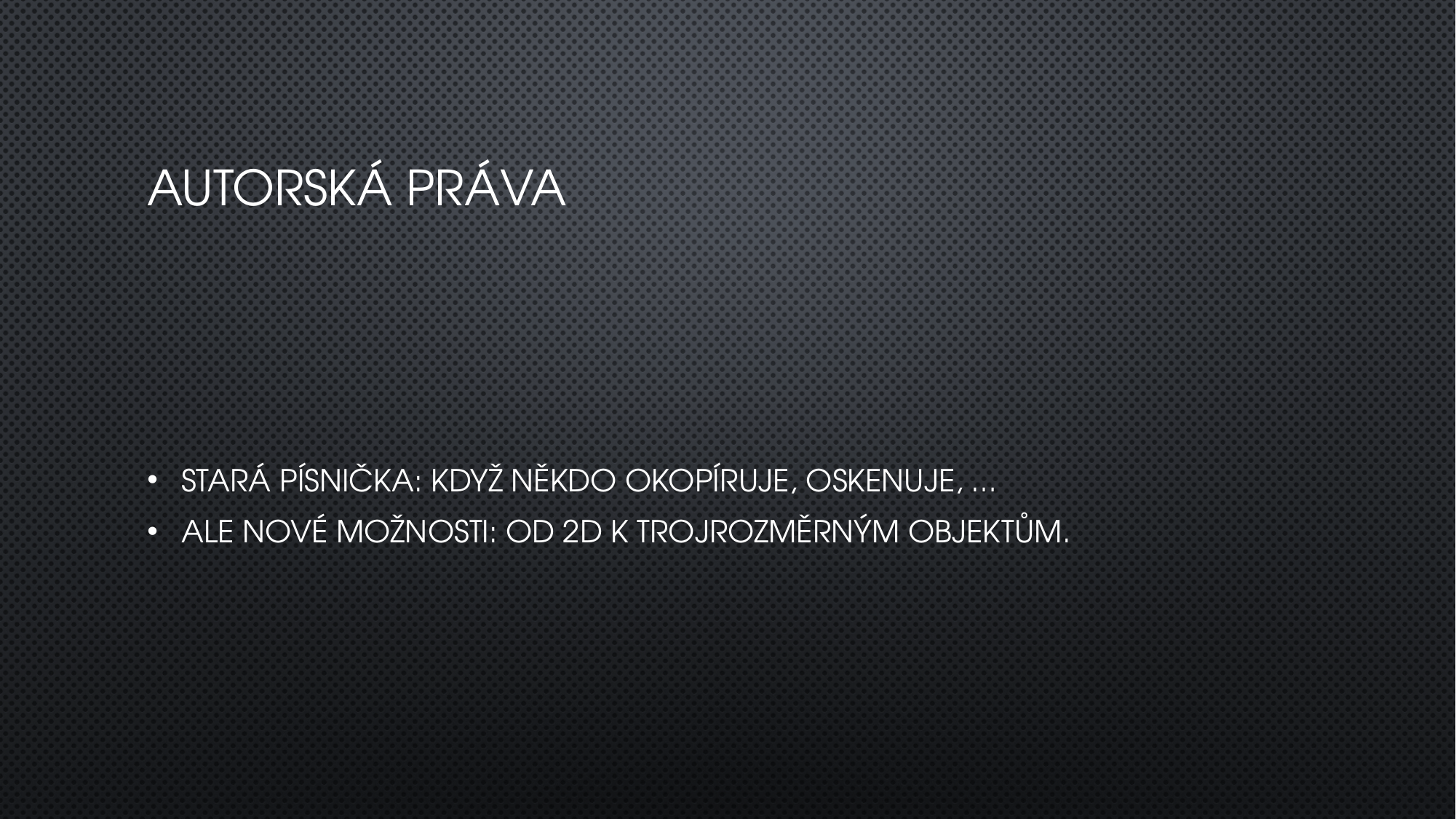

# Autorská práva
Stará písnička: když někdo okopíruje, oskenuje, …
Ale nové možnosti: od 2D k trojrozměrným objektům.